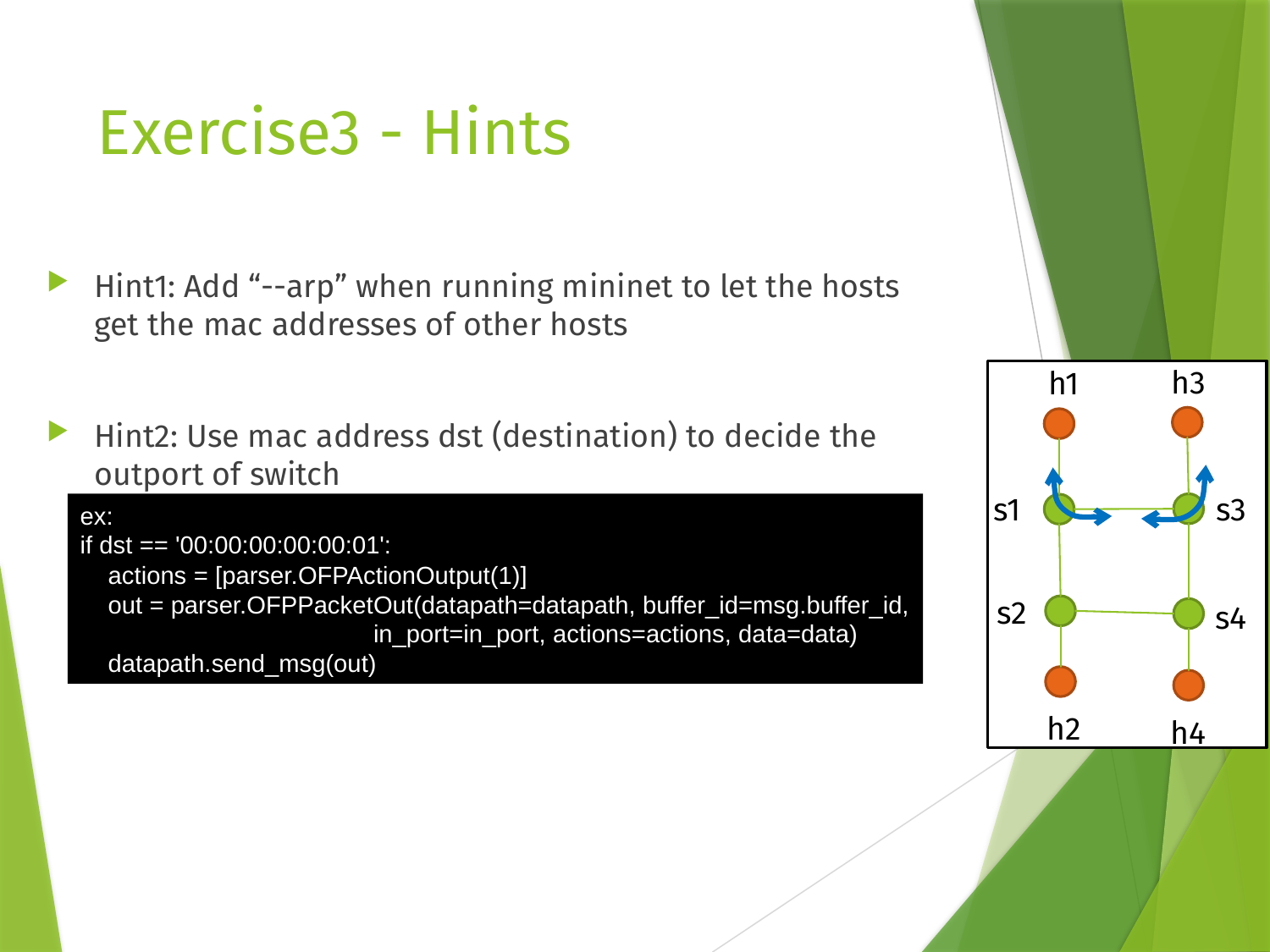

# Exercise3 - Hints
Hint1: Add “--arp” when running mininet to let the hosts get the mac addresses of other hosts

Hint2: Use mac address dst (destination) to decide the outport of switch
h3
h1

s1
s3

s2
s4

h2
h4

ex:
if dst == '00:00:00:00:00:01':
    actions = [parser.OFPActionOutput(1)]
    out = parser.OFPPacketOut(datapath=datapath, buffer_id=msg.buffer_id,
                                          in_port=in_port, actions=actions, data=data)
    datapath.send_msg(out)